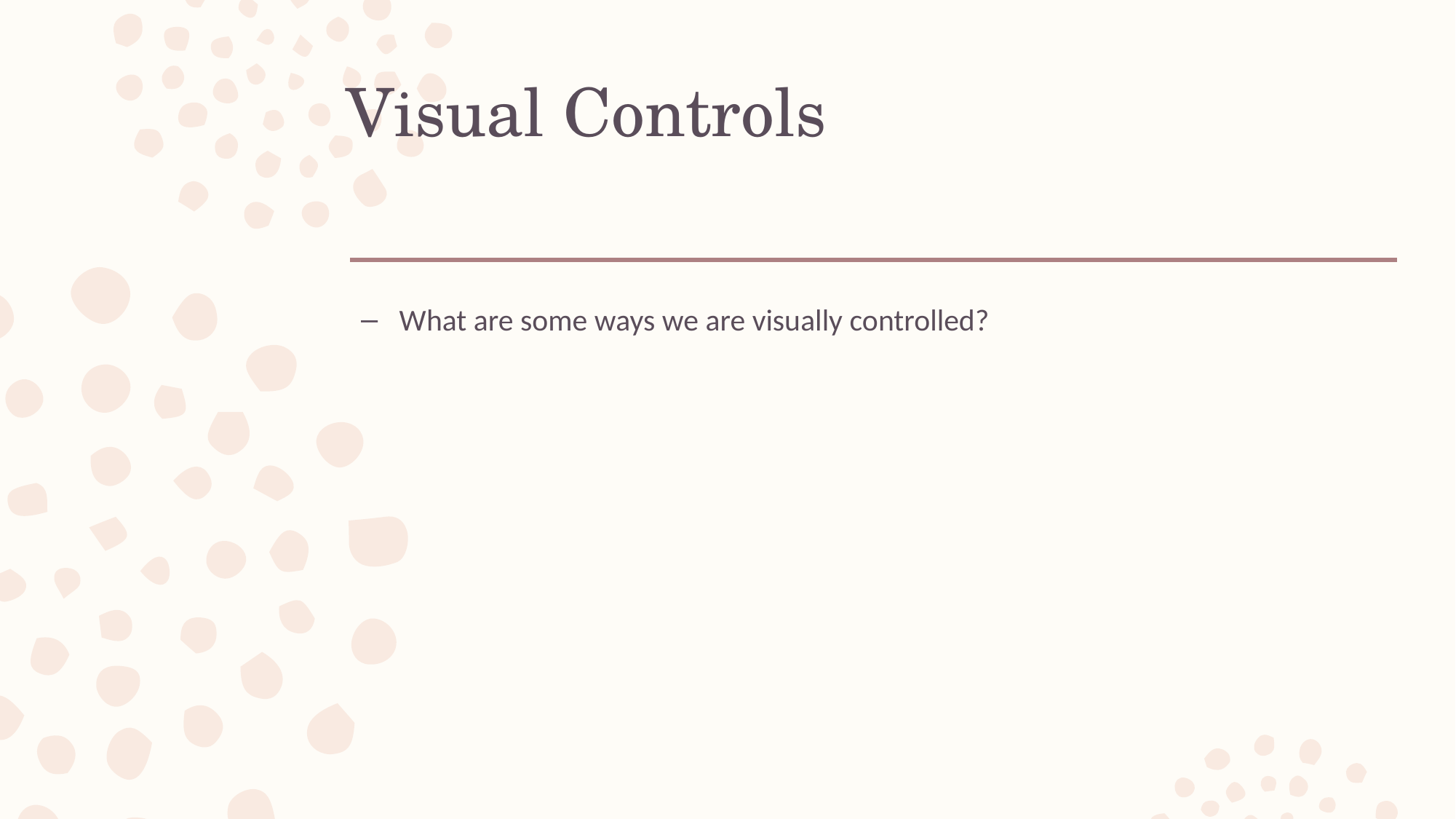

# Visual Controls
What are some ways we are visually controlled?